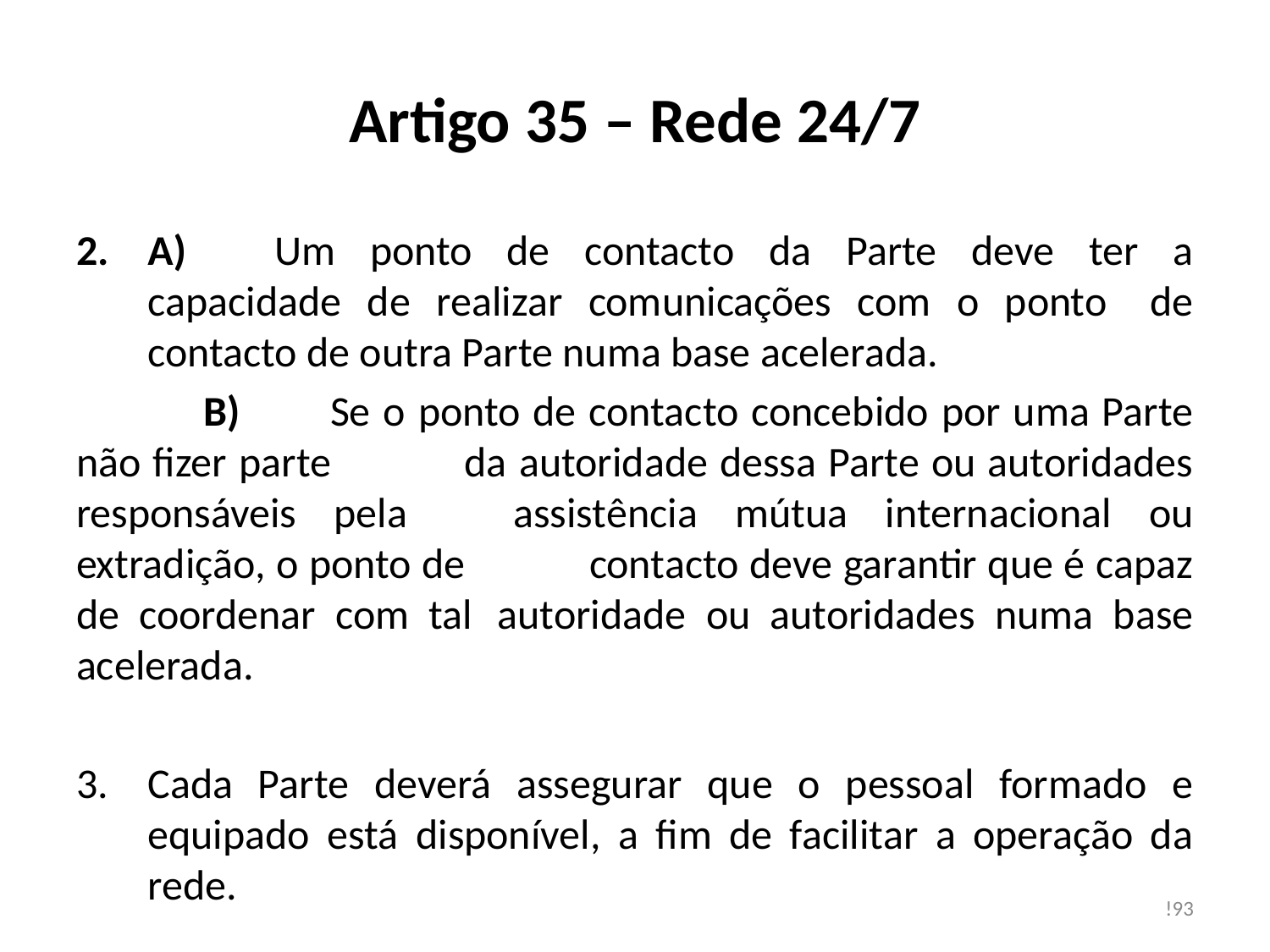

# Artigo 35 – Rede 24/7
A)	Um ponto de contacto da Parte deve ter a capacidade de realizar comunicações com o ponto 	de contacto de outra Parte numa base acelerada.
	B)	Se o ponto de contacto concebido por uma Parte não fizer parte 	da autoridade dessa Parte ou autoridades responsáveis pela 	assistência mútua internacional ou extradição, o ponto de 	contacto deve garantir que é capaz de coordenar com tal 	autoridade ou autoridades numa base acelerada.

Cada Parte deverá assegurar que o pessoal formado e equipado está disponível, a fim de facilitar a operação da rede.
!93